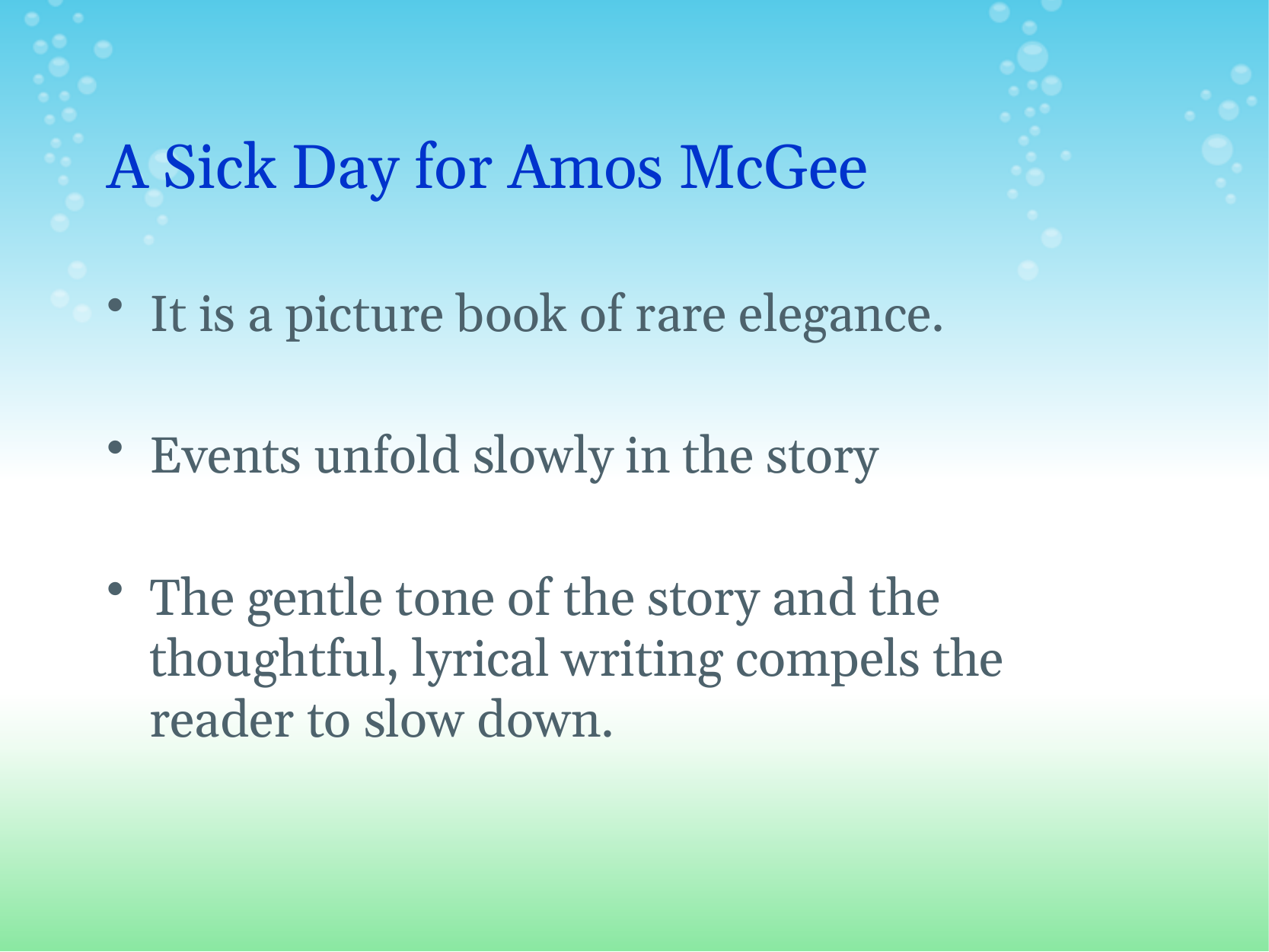

A Sick Day for Amos McGee
It is a picture book of rare elegance.

Events unfold slowly in the story

The gentle tone of the story and the thoughtful, lyrical writing compels the reader to slow down.